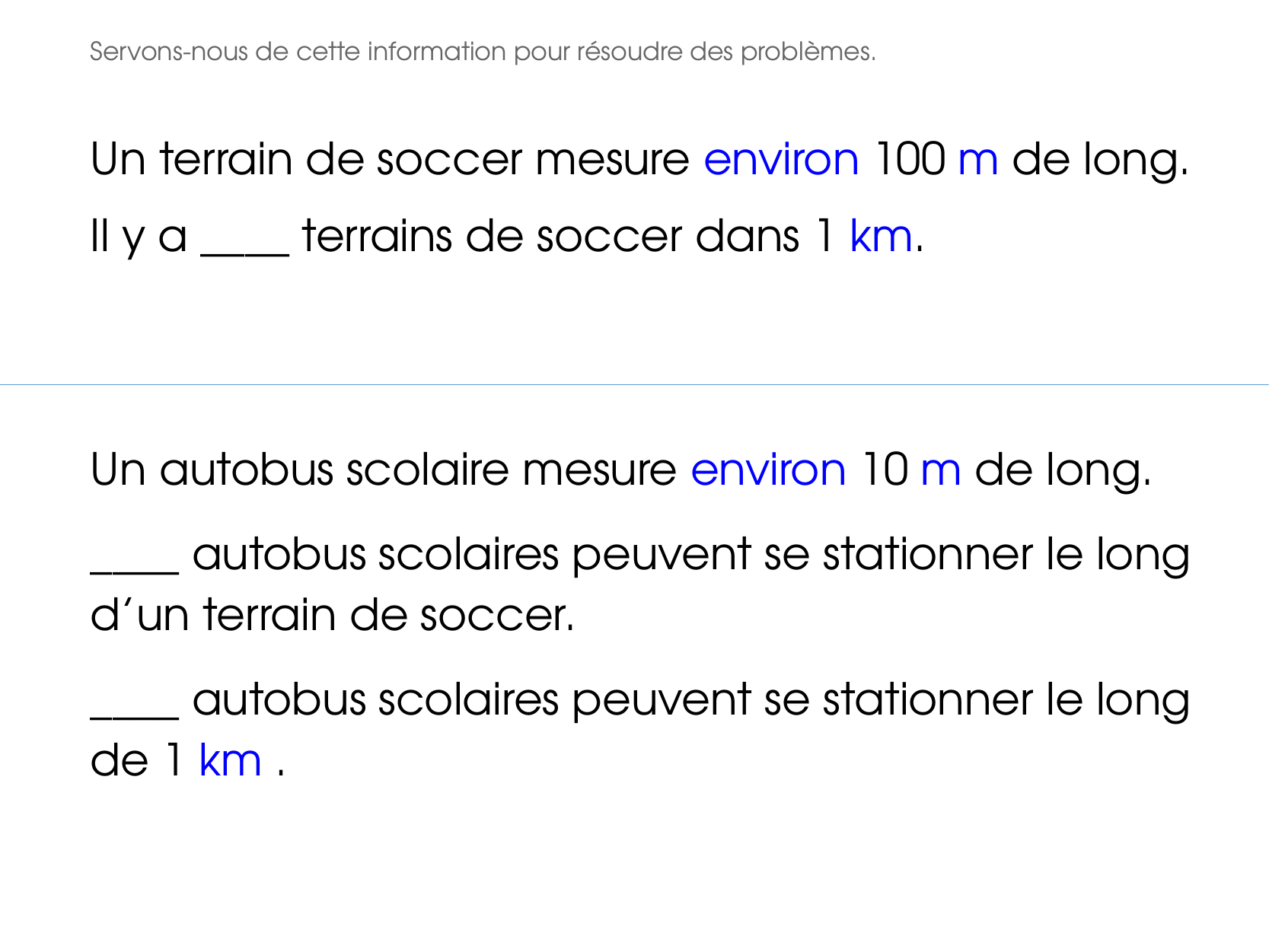

Servons-nous de cette information pour résoudre des problèmes.
Un terrain de soccer mesure environ 100 m de long.
Il y a ____ terrains de soccer dans 1 km.
Un autobus scolaire mesure environ 10 m de long.
____ autobus scolaires peuvent se stationner le long d’un terrain de soccer.
____ autobus scolaires peuvent se stationner le long de 1 km .